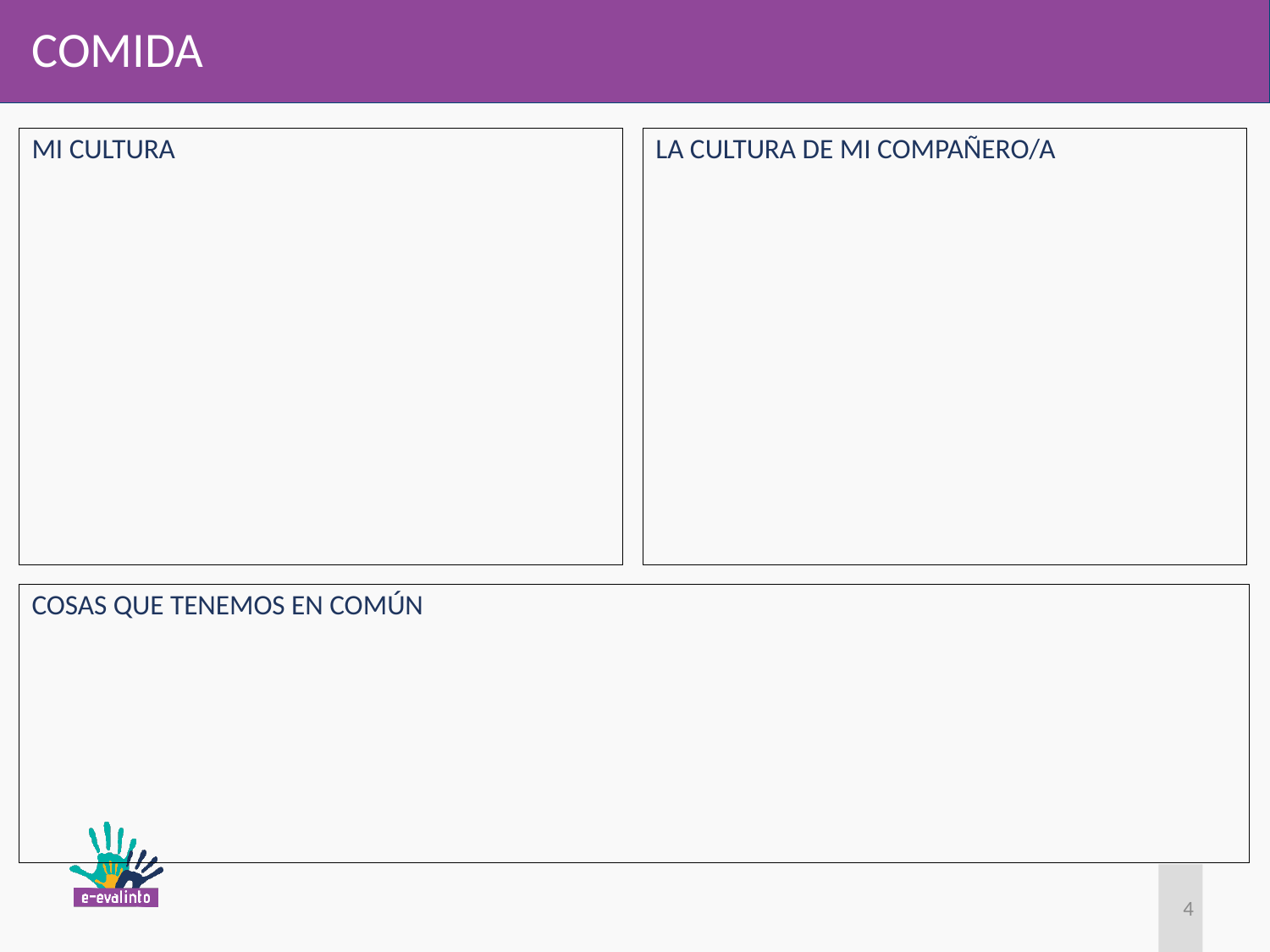

# COMIDA
MI CULTURA
LA CULTURA DE MI COMPAÑERO/A
COSAS QUE TENEMOS EN COMÚN
4